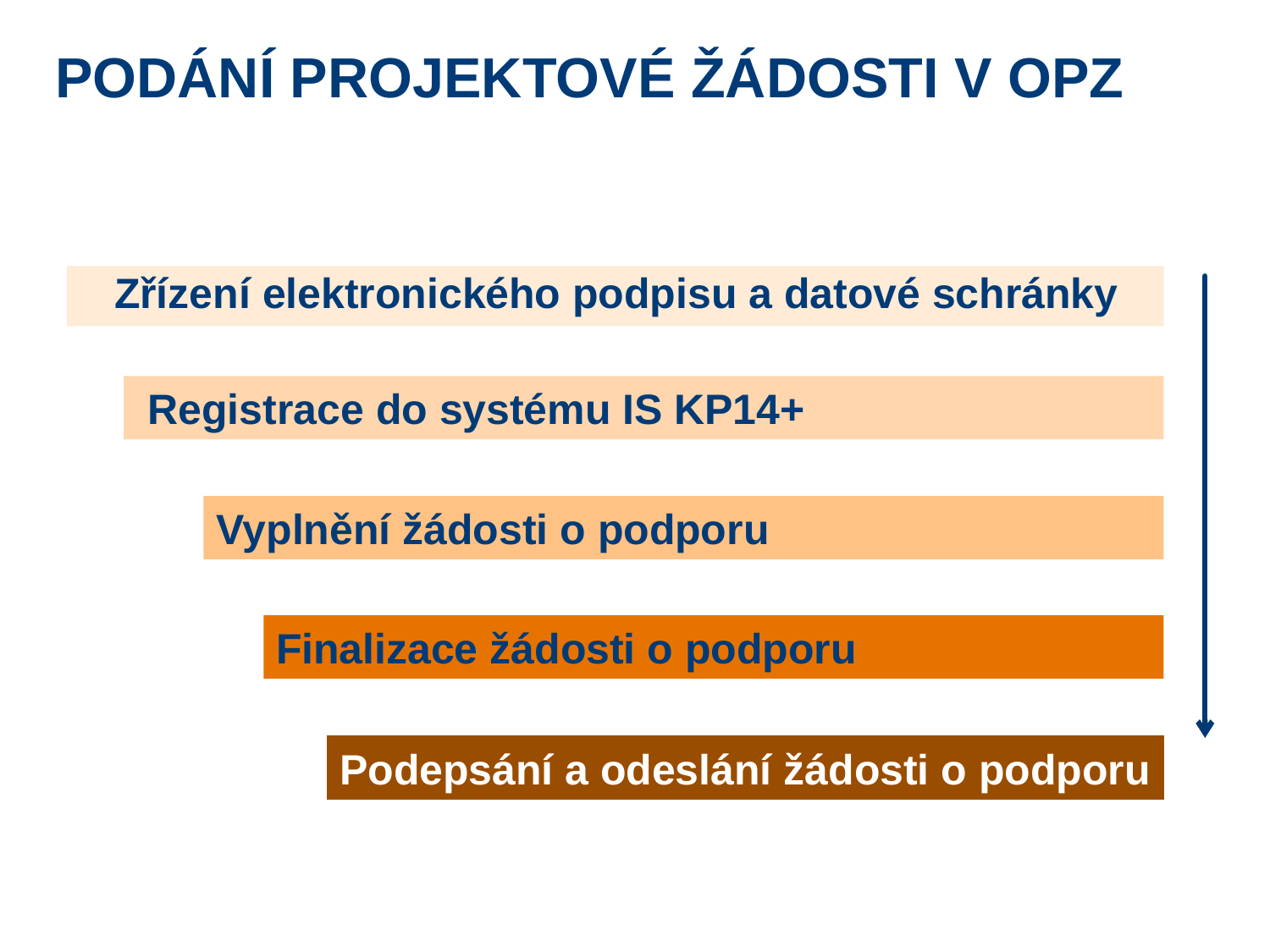

# Podání projektové žádosti v opz
    Zřízení elektronického podpisu a datové schránky
 Registrace do systému IS KP14+
Vyplnění žádosti o podporu
Finalizace žádosti o podporu
Podepsání a odeslání žádosti o podporu
9